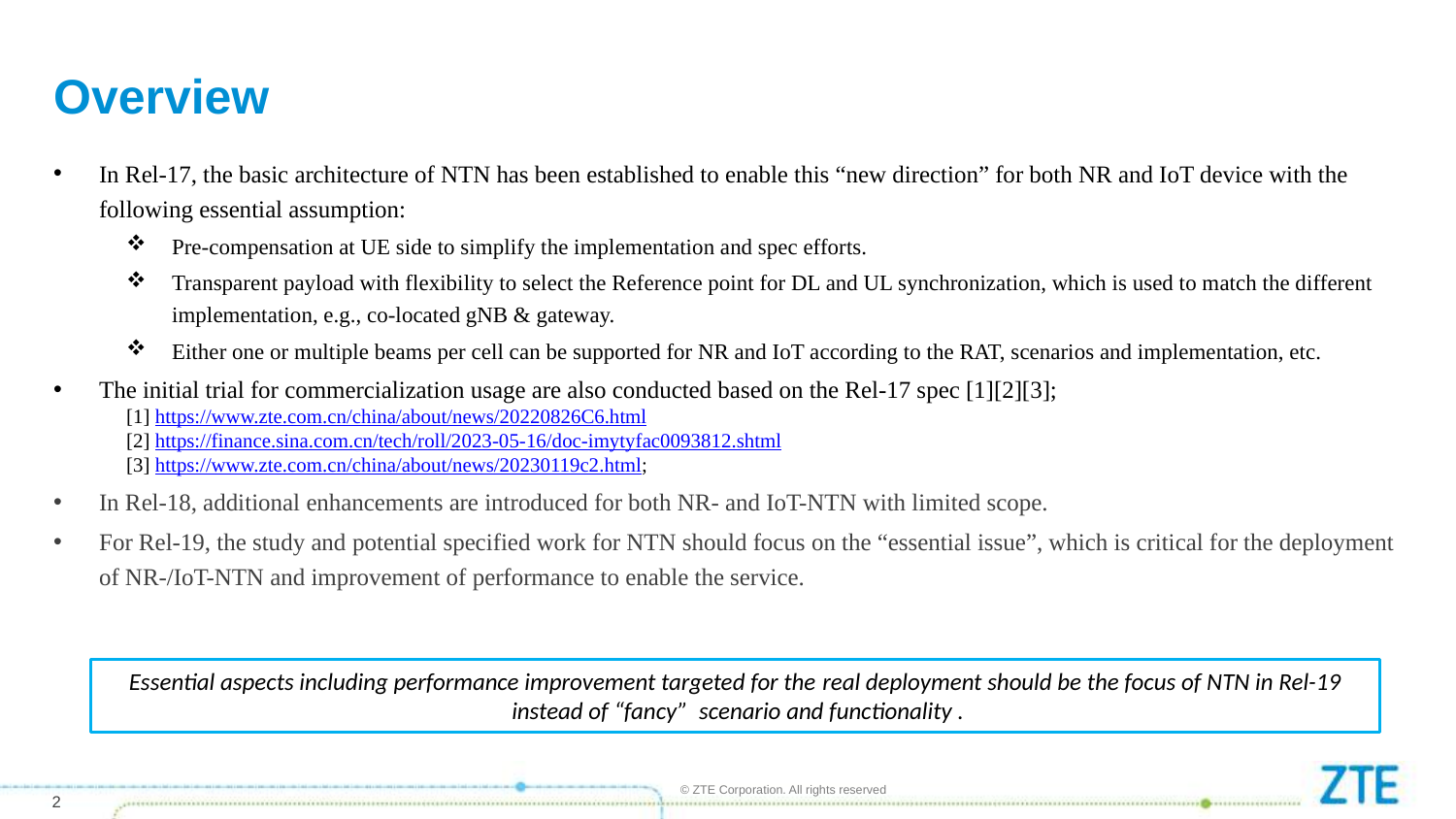

# Overview
In Rel-17, the basic architecture of NTN has been established to enable this “new direction” for both NR and IoT device with the following essential assumption:
Pre-compensation at UE side to simplify the implementation and spec efforts.
Transparent payload with flexibility to select the Reference point for DL and UL synchronization, which is used to match the different implementation, e.g., co-located gNB & gateway.
Either one or multiple beams per cell can be supported for NR and IoT according to the RAT, scenarios and implementation, etc.
The initial trial for commercialization usage are also conducted based on the Rel-17 spec [1][2][3];
[1] https://www.zte.com.cn/china/about/news/20220826C6.html
[2] https://finance.sina.com.cn/tech/roll/2023-05-16/doc-imytyfac0093812.shtml
[3] https://www.zte.com.cn/china/about/news/20230119c2.html;
In Rel-18, additional enhancements are introduced for both NR- and IoT-NTN with limited scope.
For Rel-19, the study and potential specified work for NTN should focus on the “essential issue”, which is critical for the deployment of NR-/IoT-NTN and improvement of performance to enable the service.
Essential aspects including performance improvement targeted for the real deployment should be the focus of NTN in Rel-19
 instead of “fancy”  scenario and functionality .